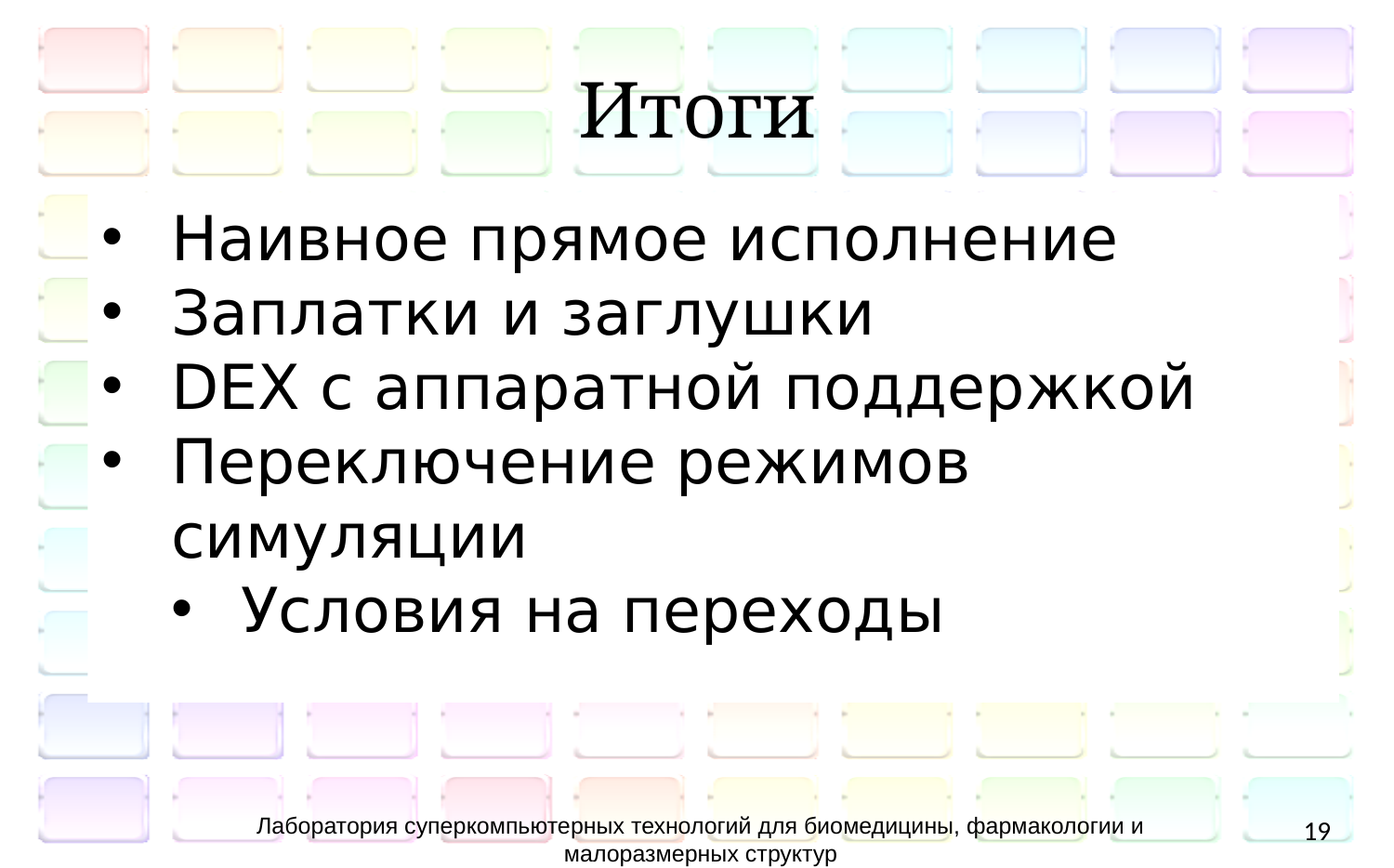

Итоги
Наивное прямое исполнение
Заплатки и заглушки
DEX с аппаратной поддержкой
Переключение режимов симуляции
Условия на переходы
Лаборатория суперкомпьютерных технологий для биомедицины, фармакологии и малоразмерных структур
19